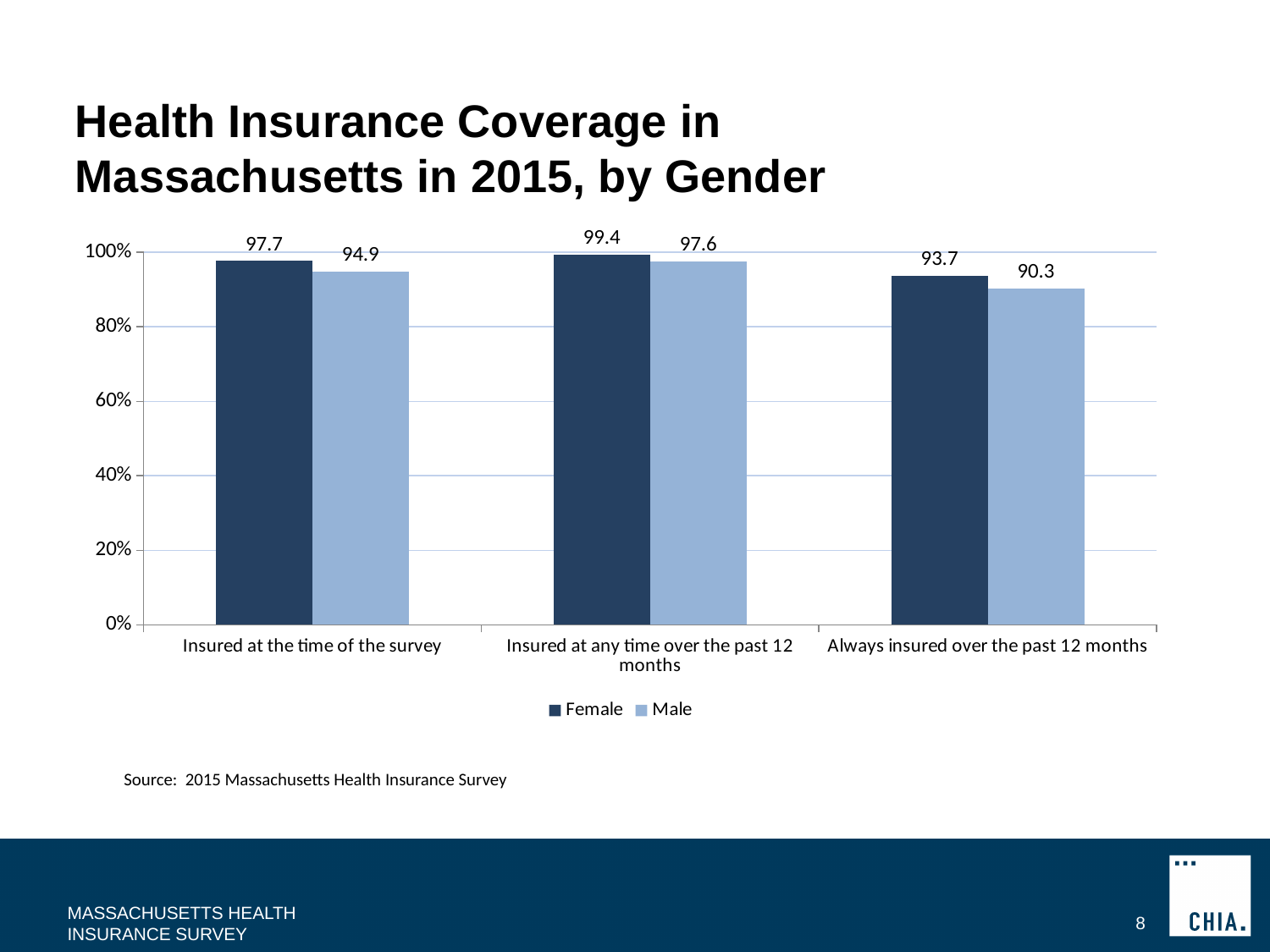

# Health Insurance Coverage in Massachusetts in 2015, by Gender

### Chart

| Category | Female | Male |
|---|---|---|
| Insured at the time of the survey | 97.7 | 94.9 |
| Insured at any time over the past 12 months | 99.4 | 97.6 |
| Always insured over the past 12 months | 93.7 | 90.3 |
Source:  2015 Massachusetts Health Insurance Survey
MASSACHUSETTS HEALTH INSURANCE SURVEY
8